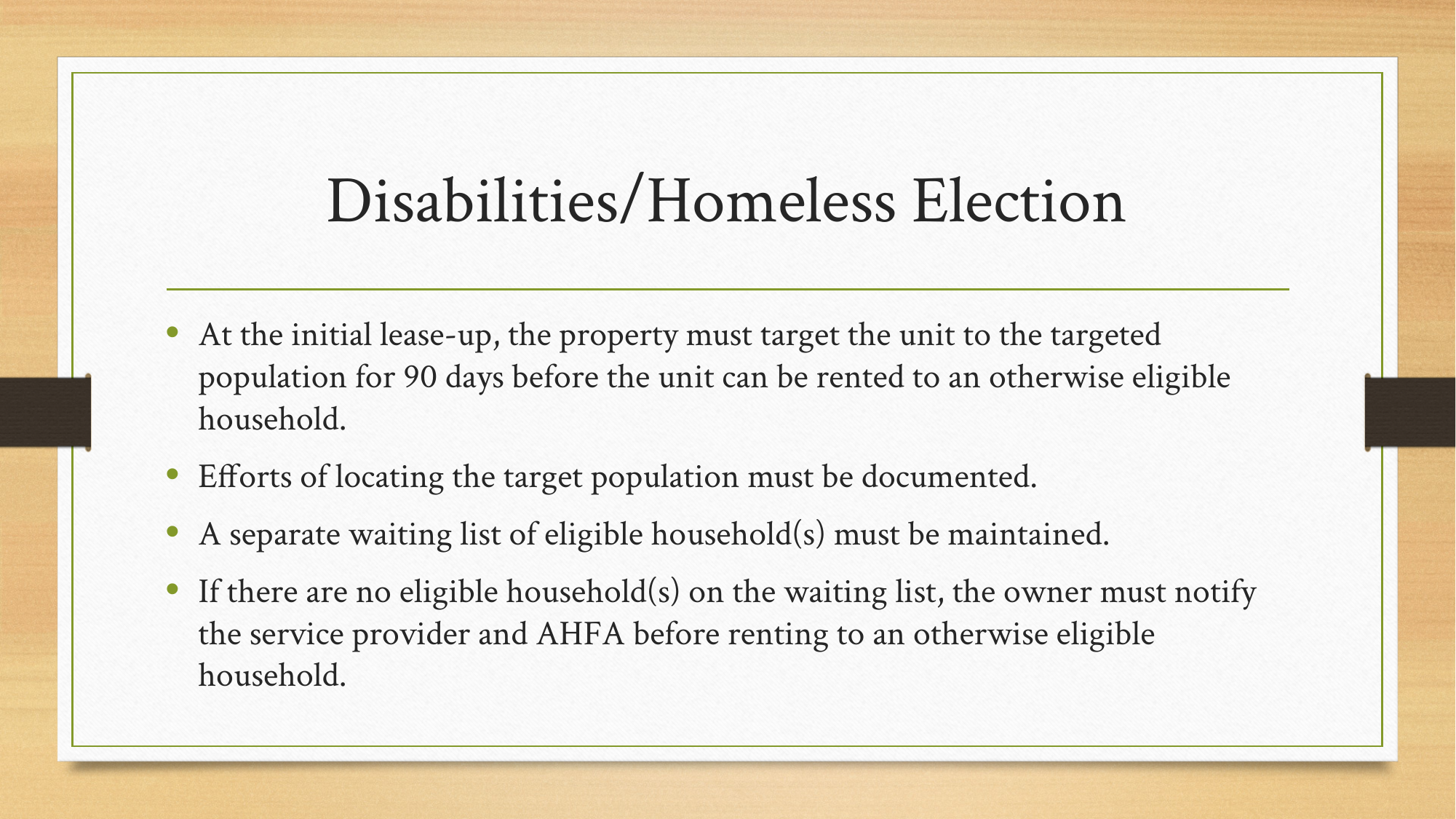

# Disabilities/Homeless Election
At the initial lease-up, the property must target the unit to the targeted population for 90 days before the unit can be rented to an otherwise eligible household.
Efforts of locating the target population must be documented.
A separate waiting list of eligible household(s) must be maintained.
If there are no eligible household(s) on the waiting list, the owner must notify the service provider and AHFA before renting to an otherwise eligible household.